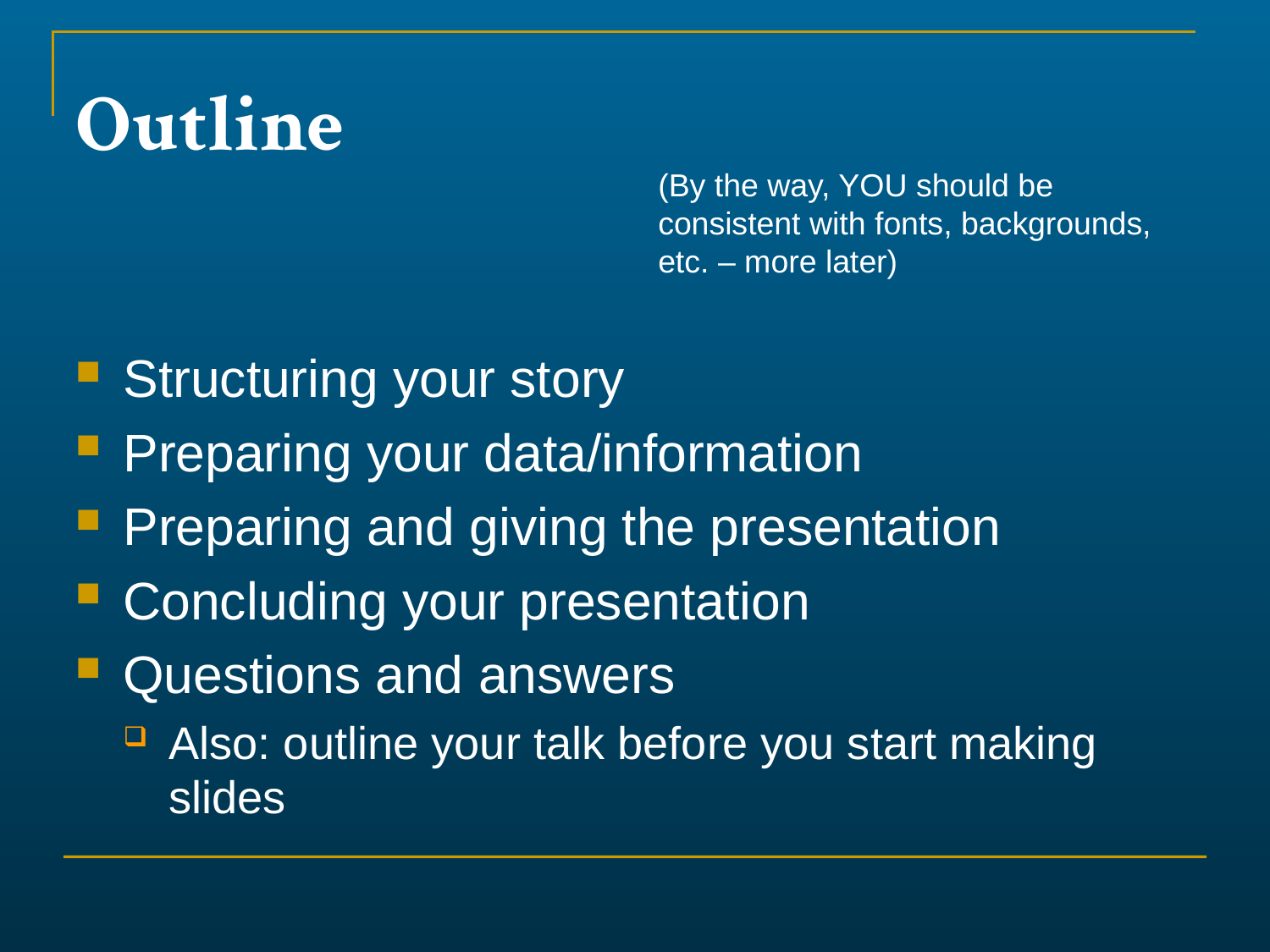

# Outline
(By the way, YOU should be consistent with fonts, backgrounds, etc. – more later)
Structuring your story
Preparing your data/information
Preparing and giving the presentation
Concluding your presentation
Questions and answers
Also: outline your talk before you start making slides